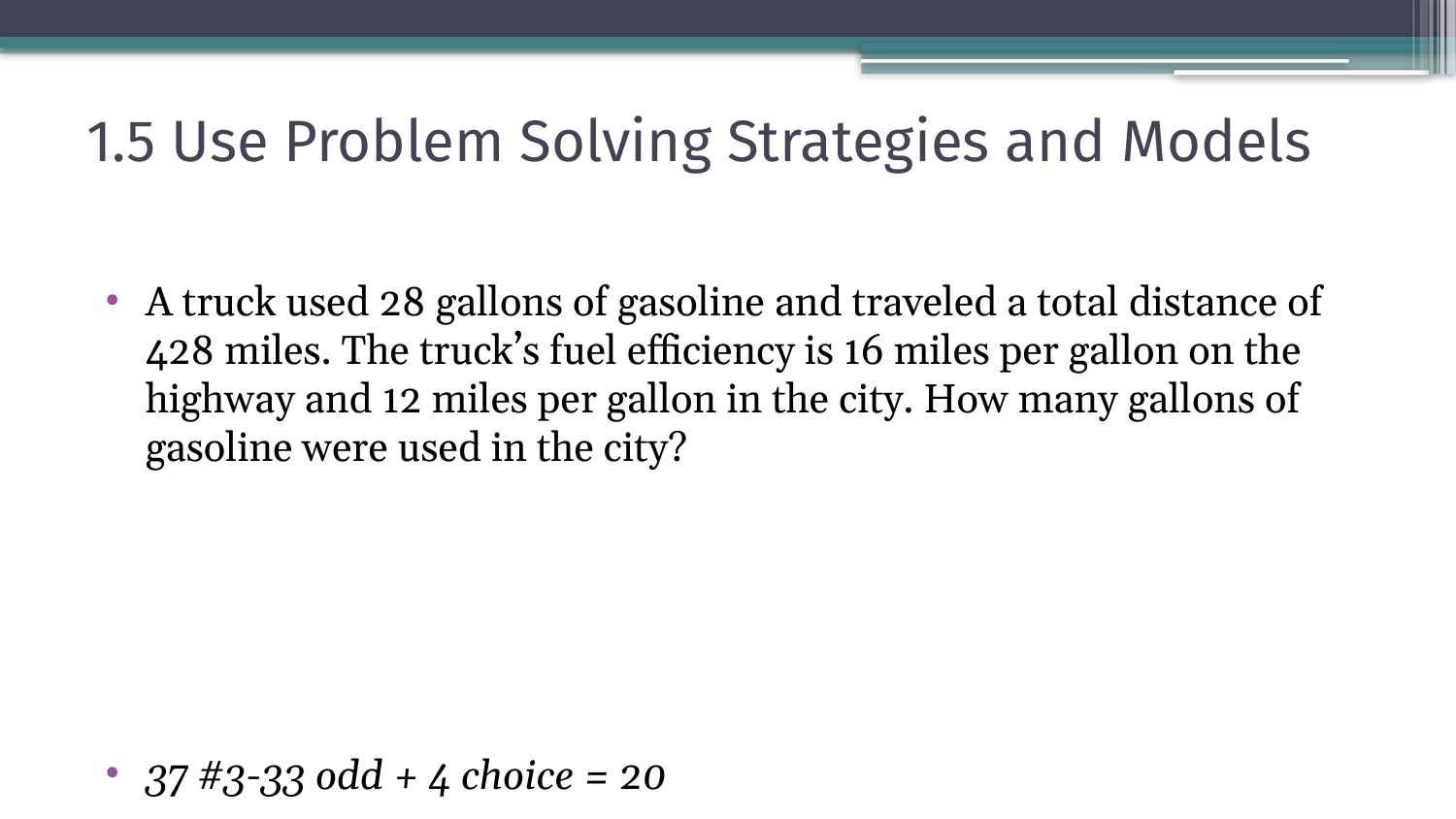

# 1.5 Use Problem Solving Strategies and Models
A truck used 28 gallons of gasoline and traveled a total distance of 428 miles. The truck’s fuel efficiency is 16 miles per gallon on the highway and 12 miles per gallon in the city. How many gallons of gasoline were used in the city?

37 #3-33 odd + 4 choice = 20